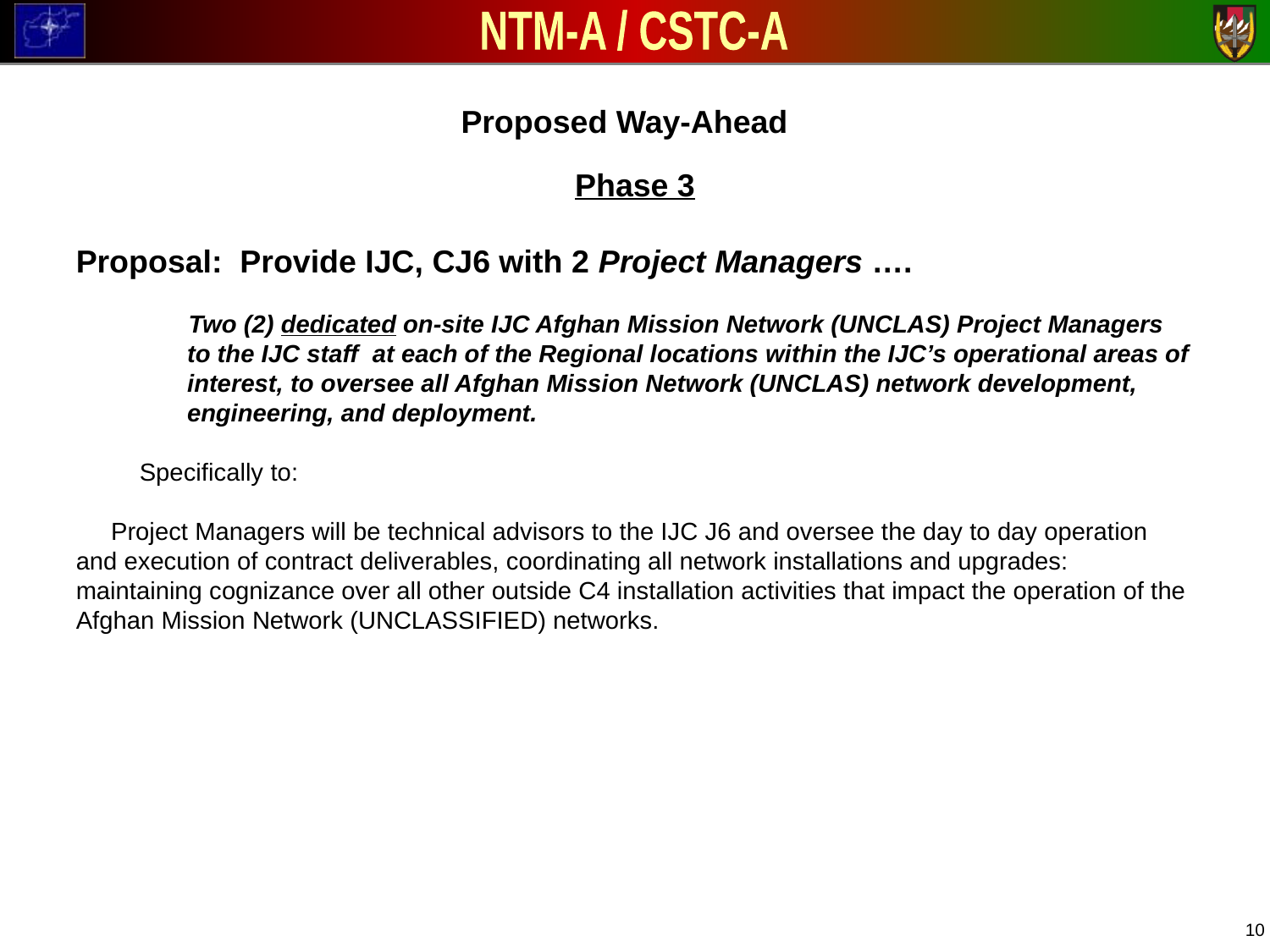

Proposed Way-Ahead
Phase 3

Proposal:  Provide IJC, CJ6 with 2 Project Managers ….

       Two (2) dedicated on-site IJC Afghan Mission Network (UNCLAS) Project Managers to the IJC staff  at each of the Regional locations within the IJC’s operational areas of interest, to oversee all Afghan Mission Network (UNCLAS) network development, engineering, and deployment.

Specifically to:

     Project Managers will be technical advisors to the IJC J6 and oversee the day to day operation and execution of contract deliverables, coordinating all network installations and upgrades: maintaining cognizance over all other outside C4 installation activities that impact the operation of the Afghan Mission Network (UNCLASSIFIED) networks.

10